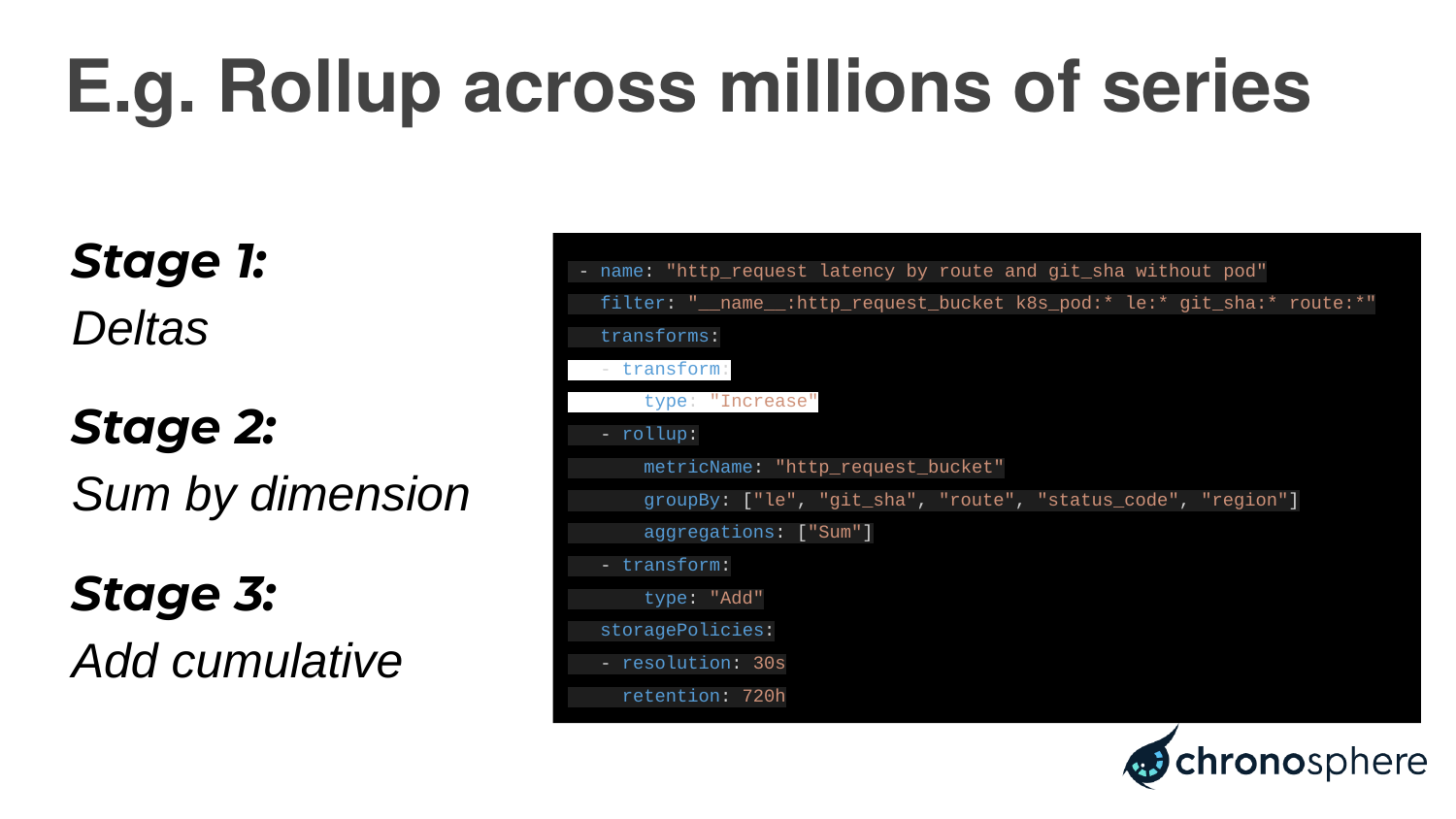

# E.g. Rollup across millions of series
Example: Rollup rule deep dive
Stage 1:
Deltas
Stage 2:
Sum by dimension
Stage 3:
Add cumulative
 - name: "http_request latency by route and git_sha without pod"
   filter: "__name__:http_request_bucket k8s_pod:* le:* git_sha:* route:*"
   transforms:
   - transform:
       type: "Increase"
   - rollup:
       metricName: "http_request_bucket"
       groupBy: ["le", "git_sha", "route", "status_code", "region"]
       aggregations: ["Sum"]
   - transform:
       type: "Add"
   storagePolicies:
   - resolution: 30s
     retention: 720h